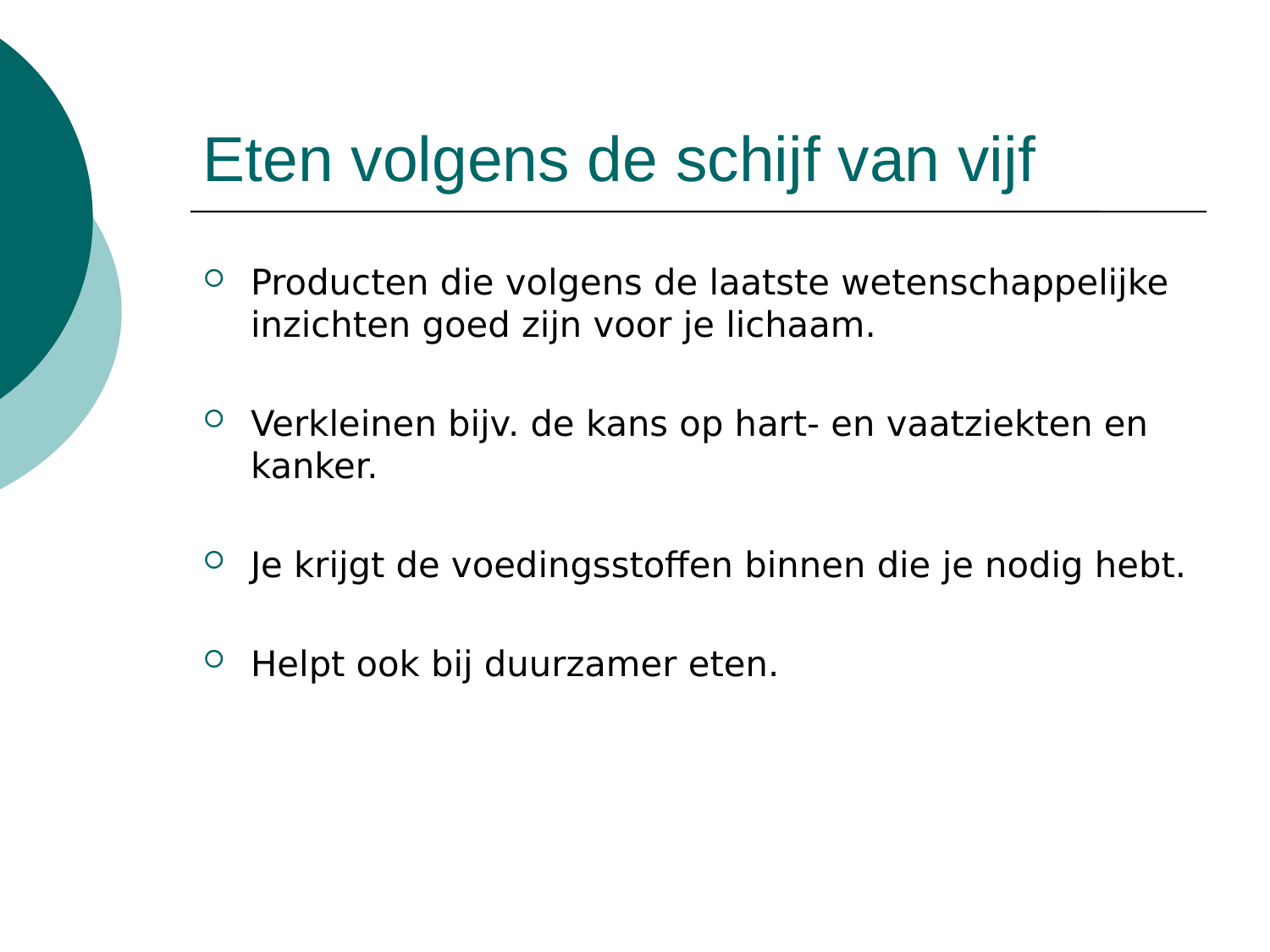

# Eten volgens de schijf van vijf
Producten die volgens de laatste wetenschappelijke inzichten goed zijn voor je lichaam.

Verkleinen bijv. de kans op hart- en vaatziekten en kanker.

Je krijgt de voedingsstoffen binnen die je nodig hebt.

Helpt ook bij duurzamer eten.